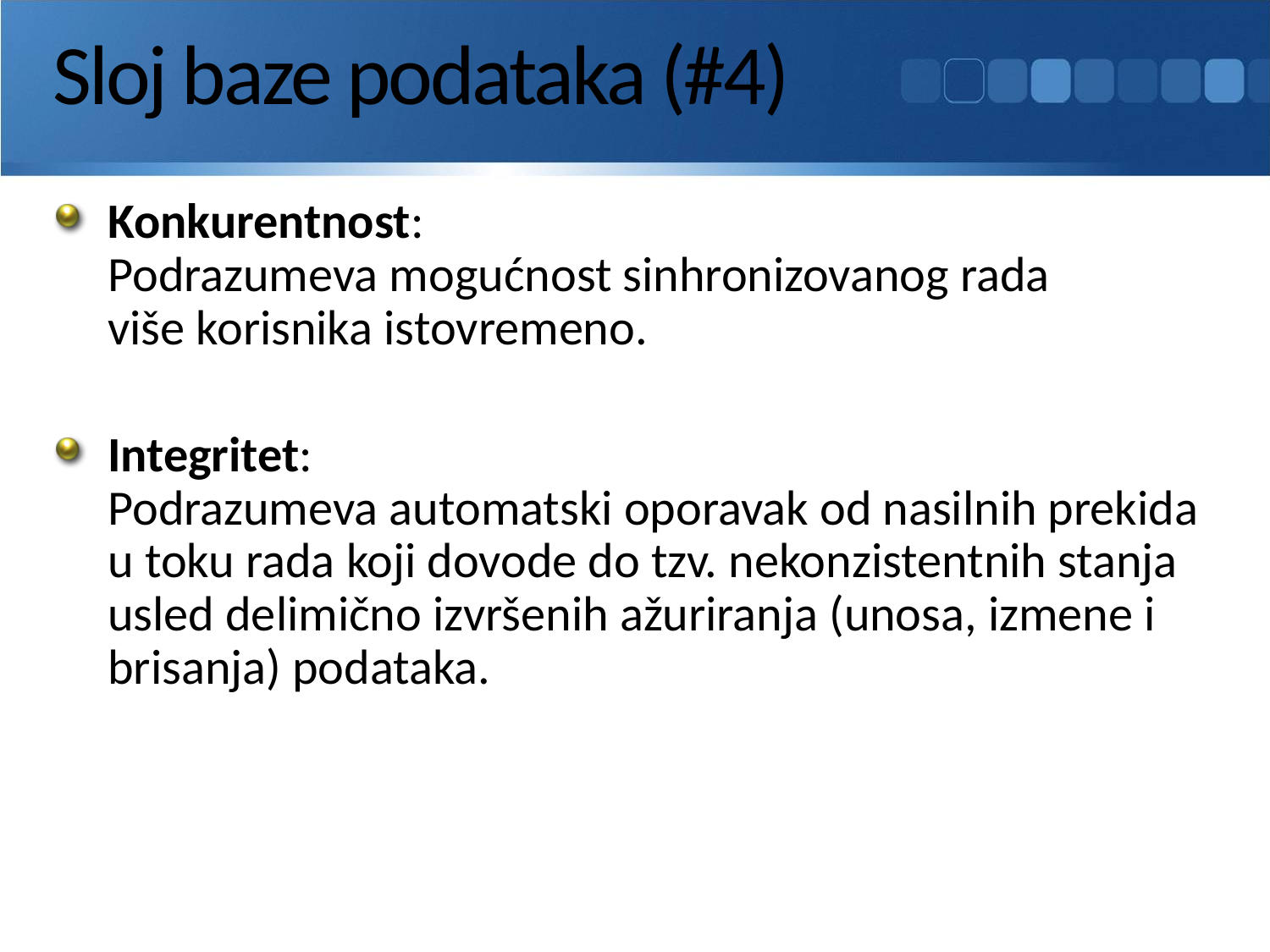

# Sloj baze podataka (#4)
Konkurentnost:
Podrazumeva mogućnost sinhronizovanog rada
više korisnika istovremeno.

Integritet:
Podrazumeva automatski oporavak od nasilnih prekida u toku rada koji dovode do tzv. nekonzistentnih stanja usled delimično izvršenih ažuriranja (unosa, izmene i brisanja) podataka.